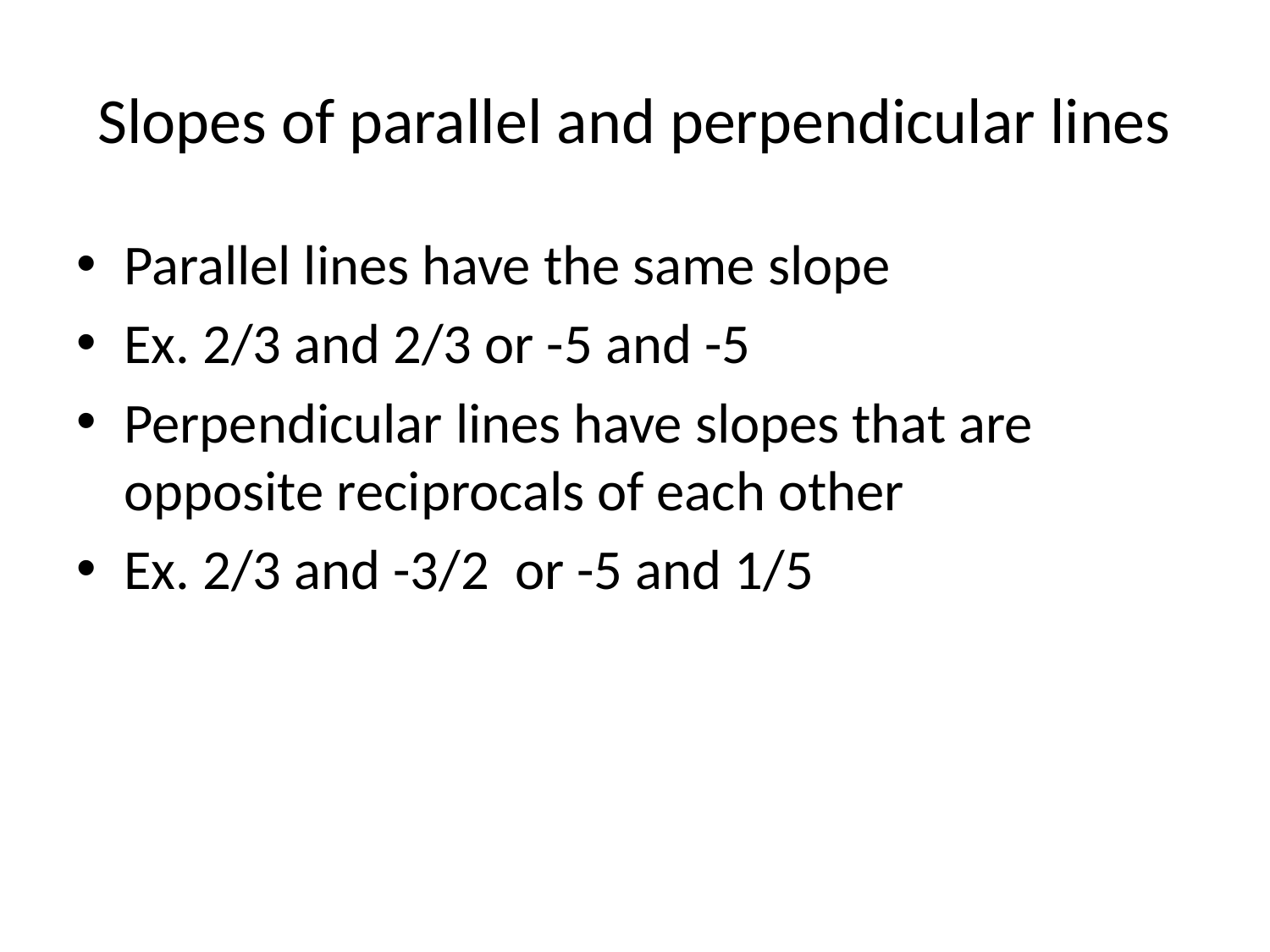

# Slopes of parallel and perpendicular lines
Parallel lines have the same slope
Ex. 2/3 and 2/3 or -5 and -5
Perpendicular lines have slopes that are opposite reciprocals of each other
Ex. 2/3 and -3/2  or -5 and 1/5